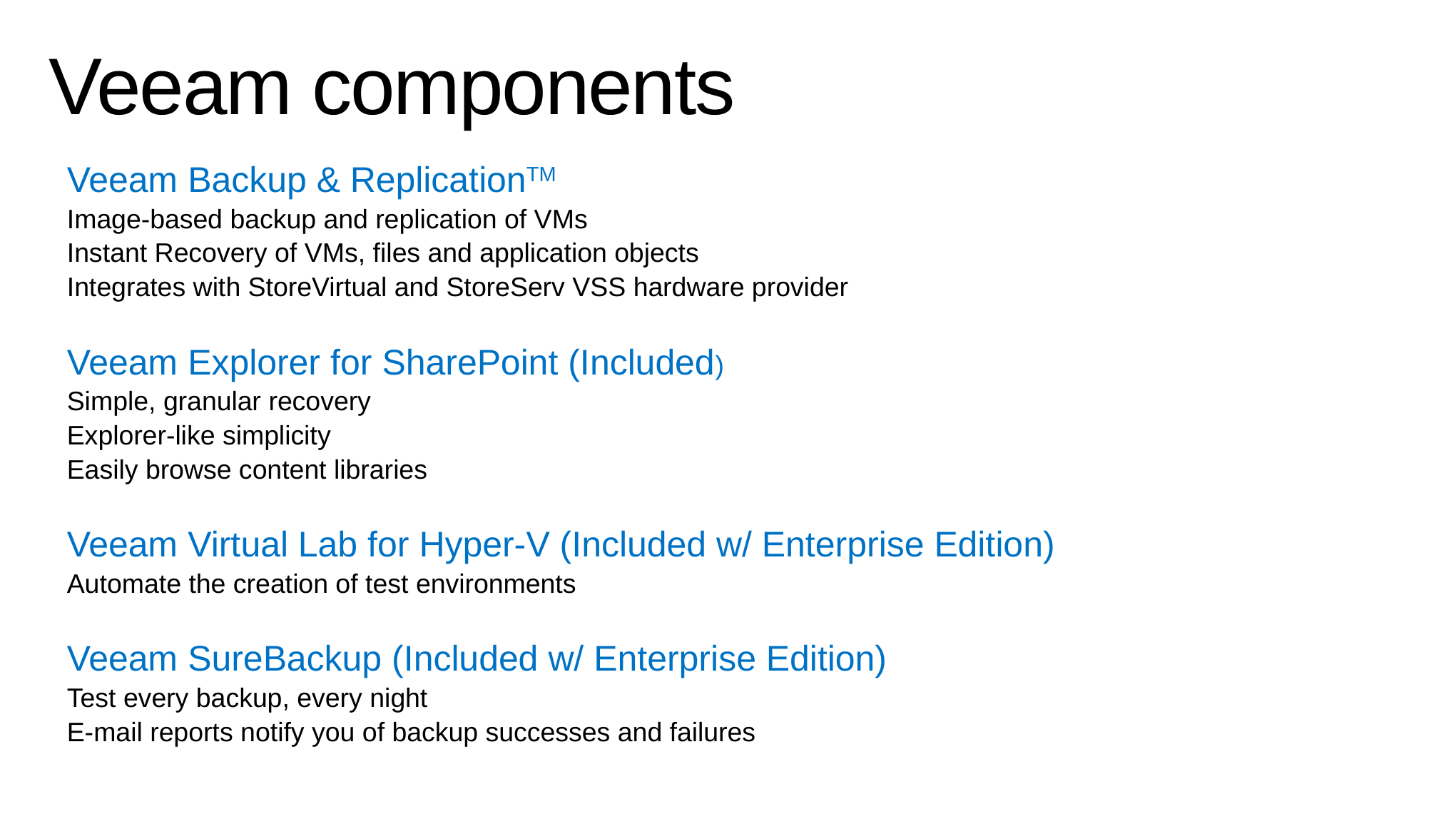

# Veeam components
Veeam Backup & ReplicationTM
Image-based backup and replication of VMs
Instant Recovery of VMs, files and application objects
Integrates with StoreVirtual and StoreServ VSS hardware provider

Veeam Explorer for SharePoint (Included)
Simple, granular recovery
Explorer-like simplicity
Easily browse content libraries

Veeam Virtual Lab for Hyper-V (Included w/ Enterprise Edition)
Automate the creation of test environments

Veeam SureBackup (Included w/ Enterprise Edition)
Test every backup, every night
E-mail reports notify you of backup successes and failures